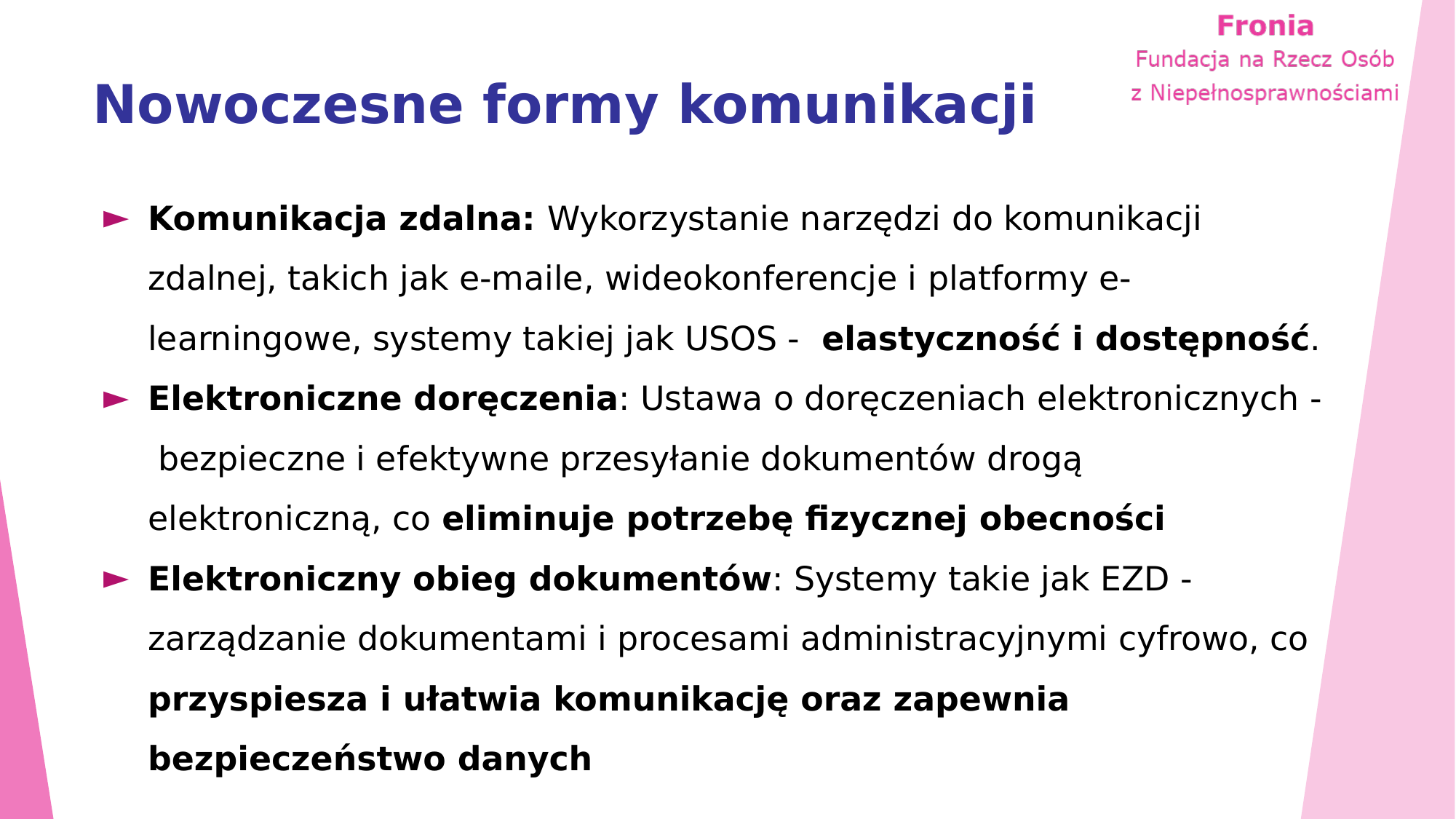

# Nowoczesne formy komunikacji
Komunikacja zdalna: Wykorzystanie narzędzi do komunikacji zdalnej, takich jak e-maile, wideokonferencje i platformy e-learningowe, systemy takiej jak USOS -  elastyczność i dostępność.
Elektroniczne doręczenia: Ustawa o doręczeniach elektronicznych -  bezpieczne i efektywne przesyłanie dokumentów drogą elektroniczną, co eliminuje potrzebę fizycznej obecności
Elektroniczny obieg dokumentów: Systemy takie jak EZD -  zarządzanie dokumentami i procesami administracyjnymi cyfrowo, co przyspiesza i ułatwia komunikację oraz zapewnia bezpieczeństwo danych